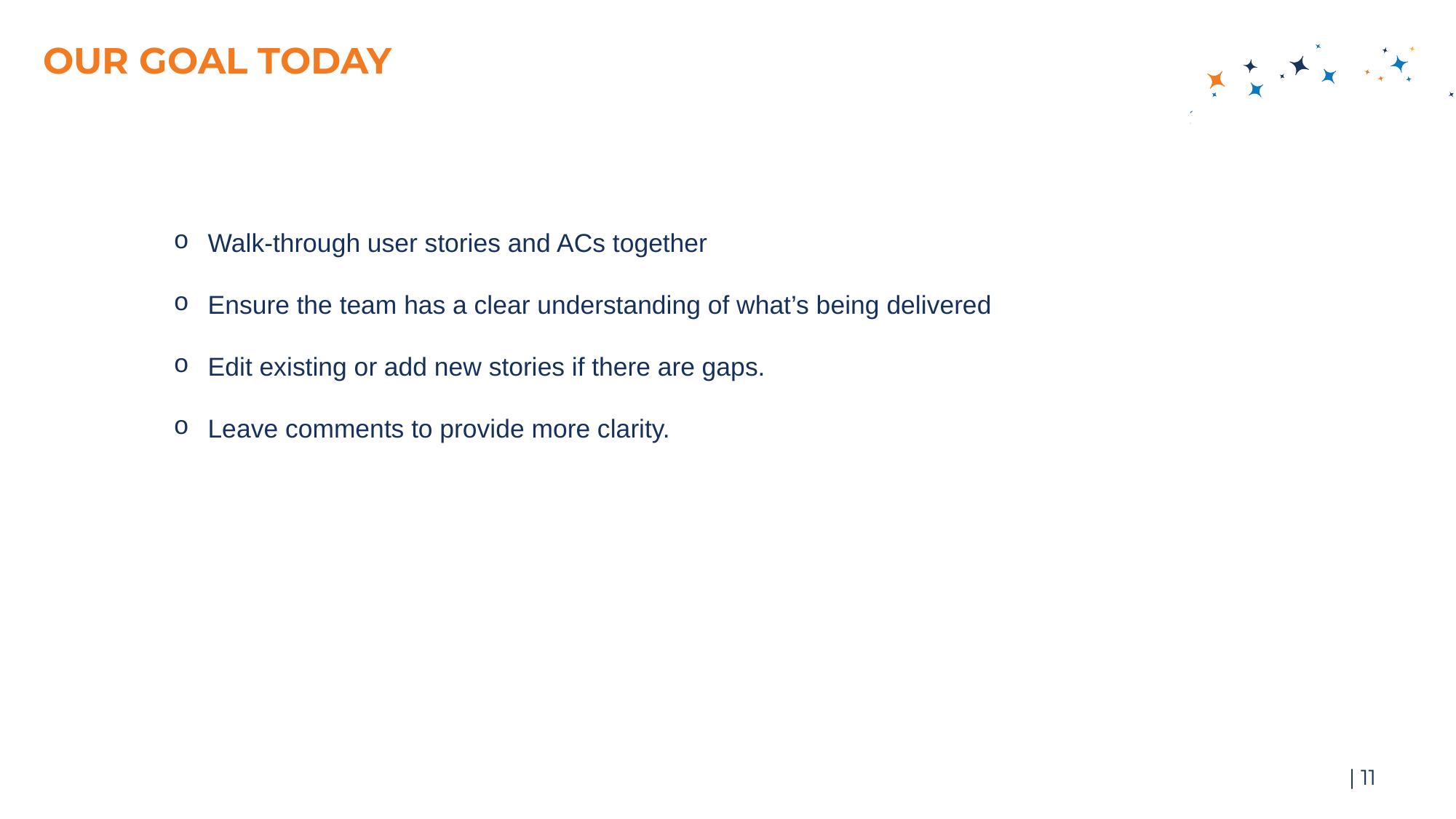

# OUR GOAL TODAY
Walk-through user stories and ACs together
Ensure the team has a clear understanding of what’s being delivered
Edit existing or add new stories if there are gaps.
Leave comments to provide more clarity.